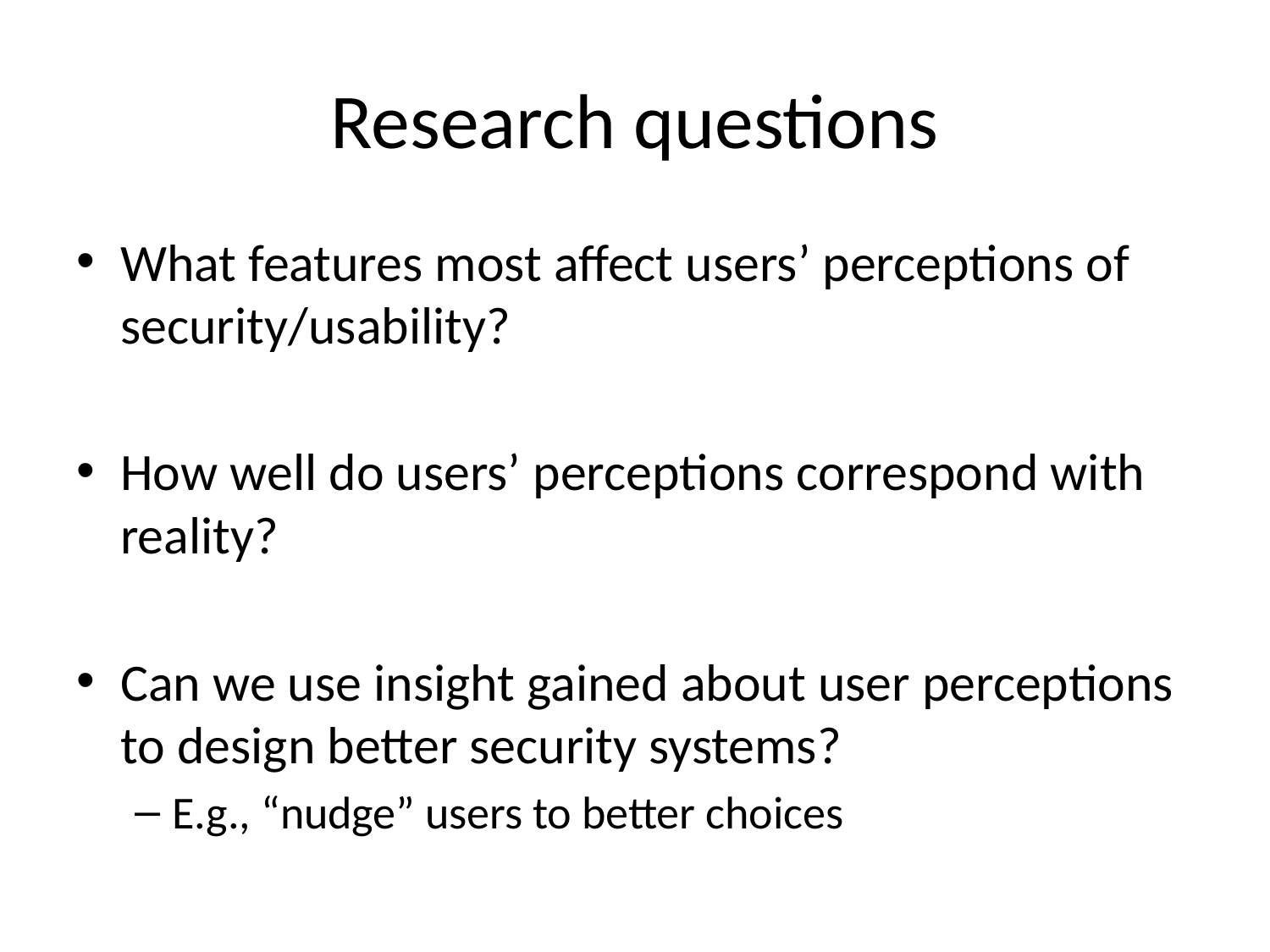

# Research questions
What features most affect users’ perceptions of security/usability?

How well do users’ perceptions correspond with reality?

Can we use insight gained about user perceptions to design better security systems?
E.g., “nudge” users to better choices